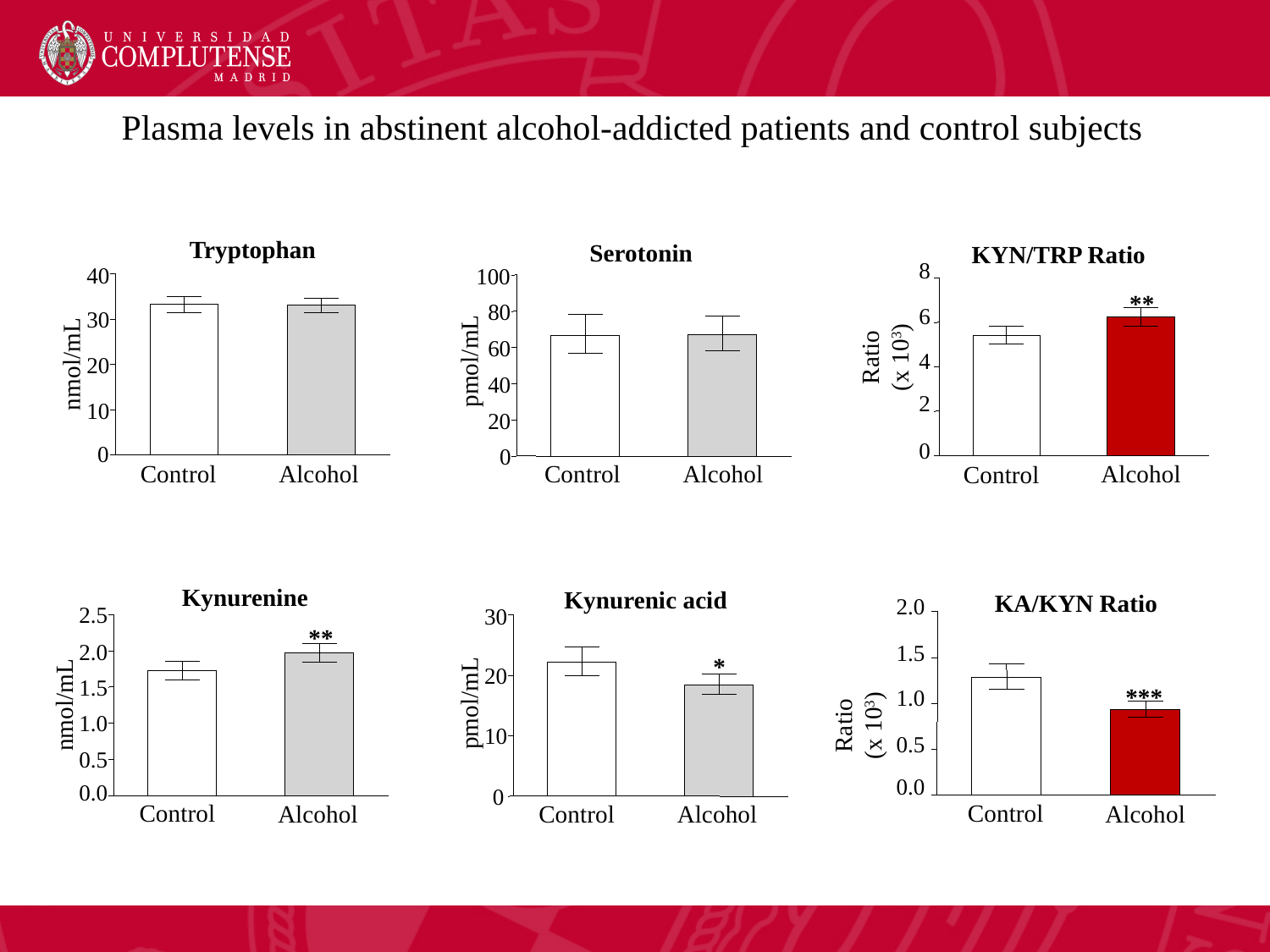

Plasma levels in abstinent alcohol-addicted patients and control subjects
Tryptophan
40

30

20
nmol/mL

10

0

Alcohol
Control
Serotonin
100

80

60

pmol/mL

40

20

0

Control
Alcohol
KYN/TRP Ratio
8

6

4

2

0

**
Ratio
(x 103)
Alcohol
Control
Kynurenine
2.5

**
2.0

1.5

nmol/mL
1.0

0.5

0.0

Control
Alcohol
Kynurenic acid
30

*
20

pmol/mL

10

0

Control
Alcohol
KA/KYN Ratio
2.0

1.5

1.0

0.5

0.0

***
Ratio
(x 103)
Control
Alcohol